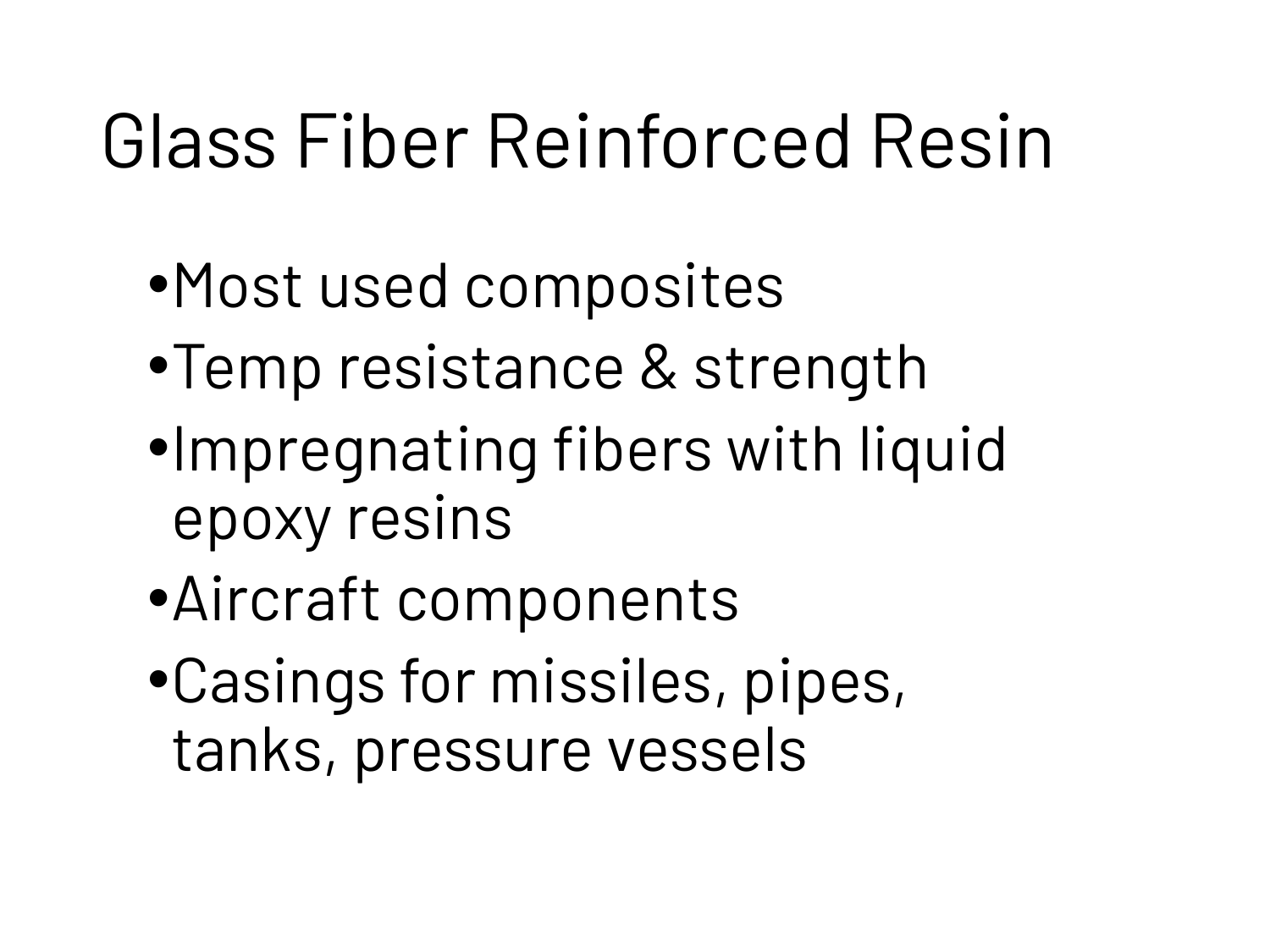

# Glass Fiber Reinforced Resin
Most used composites
Temp resistance & strength
Impregnating fibers with liquid epoxy resins
Aircraft components
Casings for missiles, pipes, tanks, pressure vessels